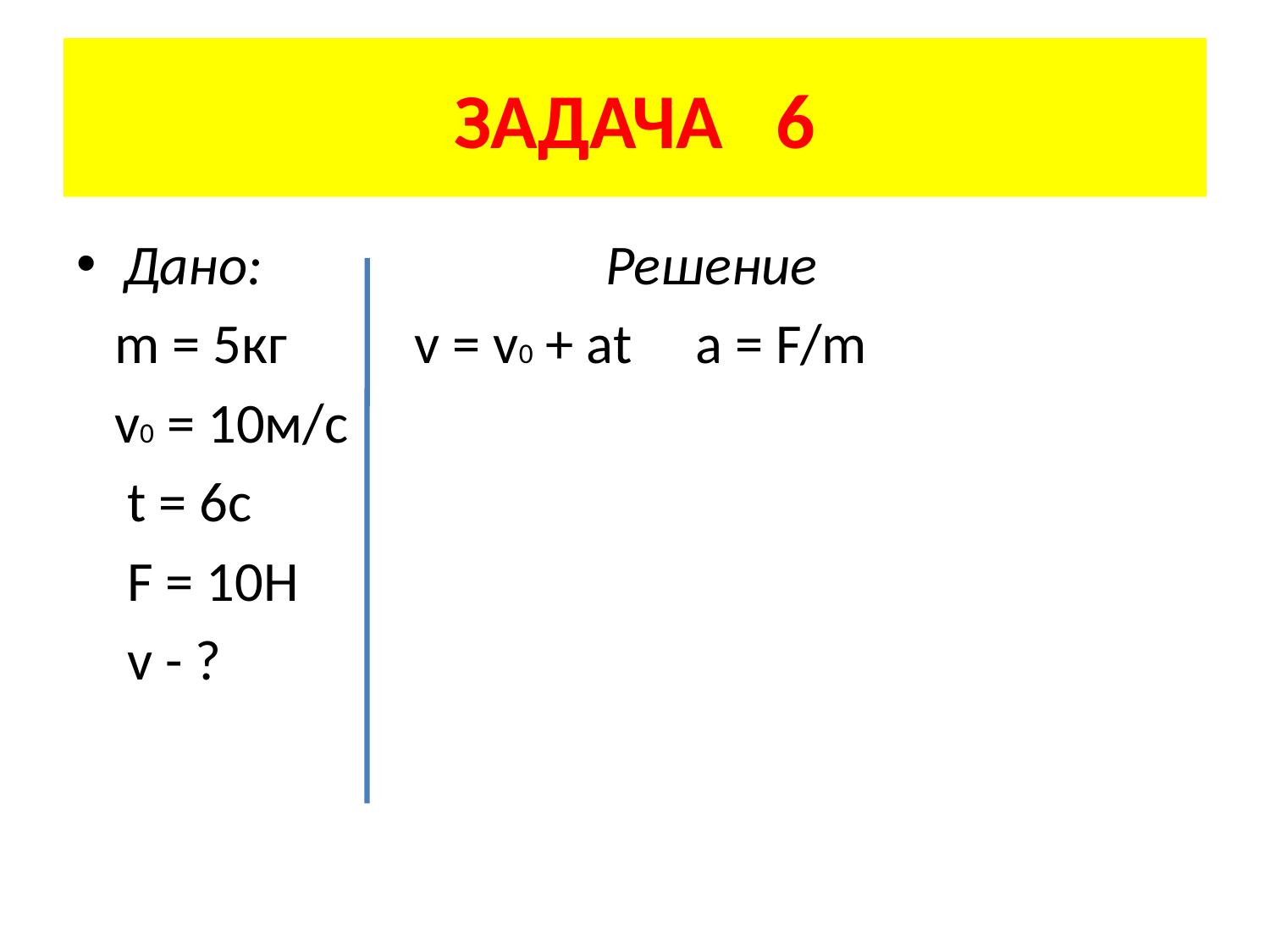

# ЗАДАЧА   6
Дано:                           Решение
   m = 5кг          v = v0 + at     a = F/m
   v0 = 10м/с
    t = 6c
    F = 10H
    v - ?